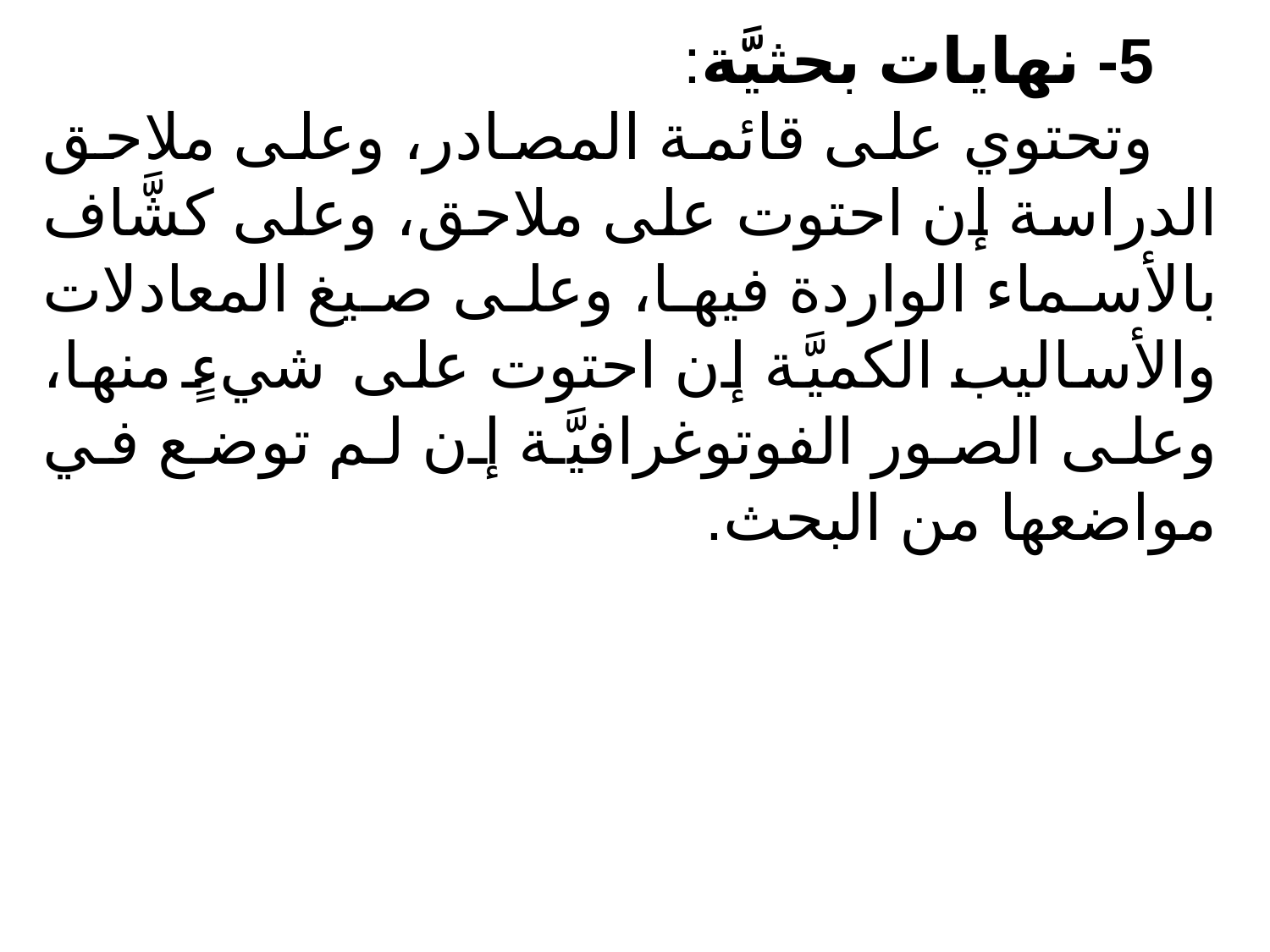

5- نهايات بحثيَّة:
وتحتوي على قائمة المصادر، وعلى ملاحق الدراسة إن احتوت على ملاحق، وعلى كشَّاف بالأسماء الواردة فيها، وعلى صيغ المعادلات والأساليب الكميَّة إن احتوت على شيءٍ منها، وعلى الصور الفوتوغرافيَّة إن لم توضع في مواضعها من البحث.